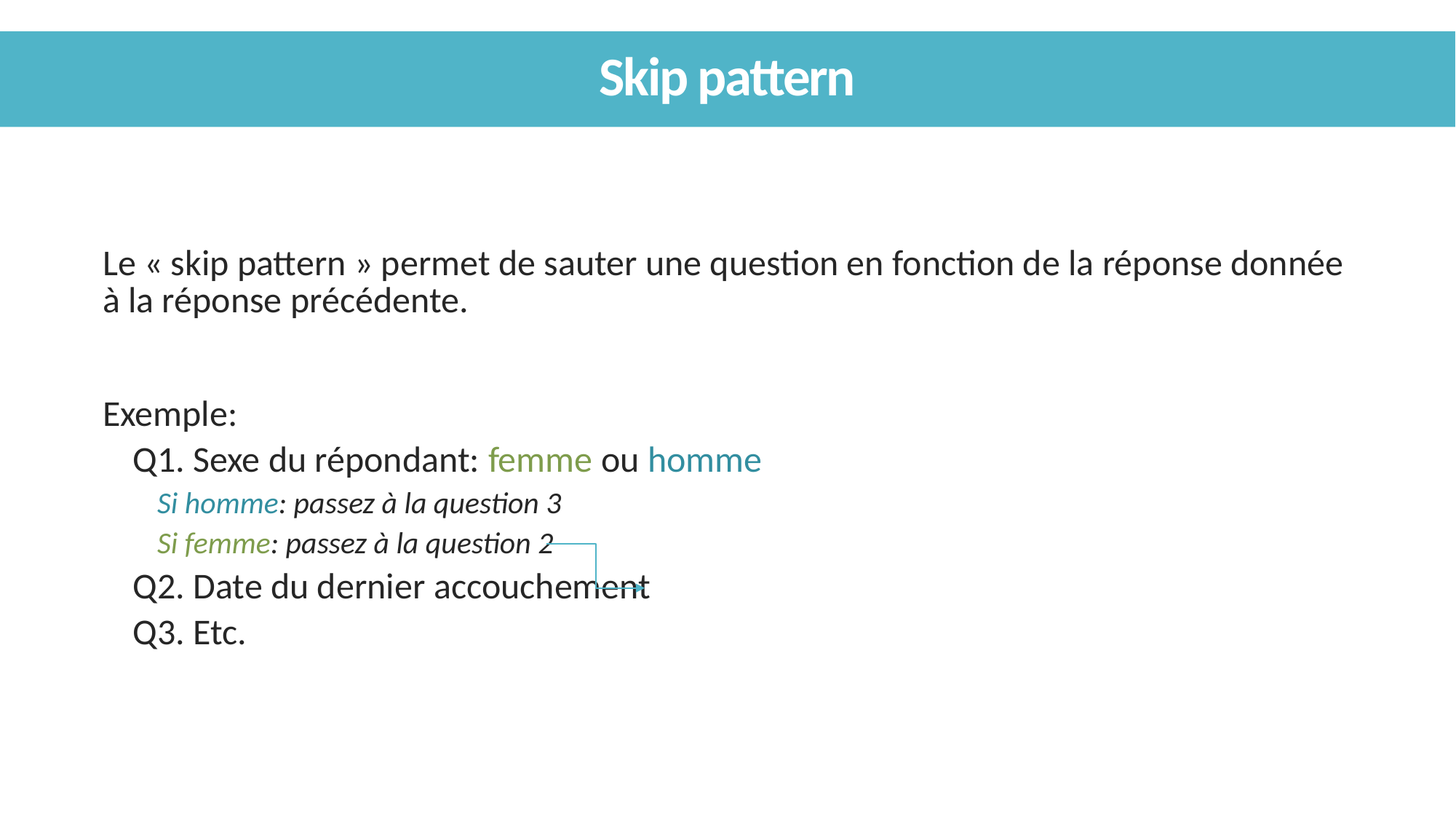

# Skip pattern
Le « skip pattern » permet de sauter une question en fonction de la réponse donnée à la réponse précédente.

Exemple:
Q1. Sexe du répondant: femme ou homme
Si homme: passez à la question 3
Si femme: passez à la question 2
Q2. Date du dernier accouchement
Q3. Etc.